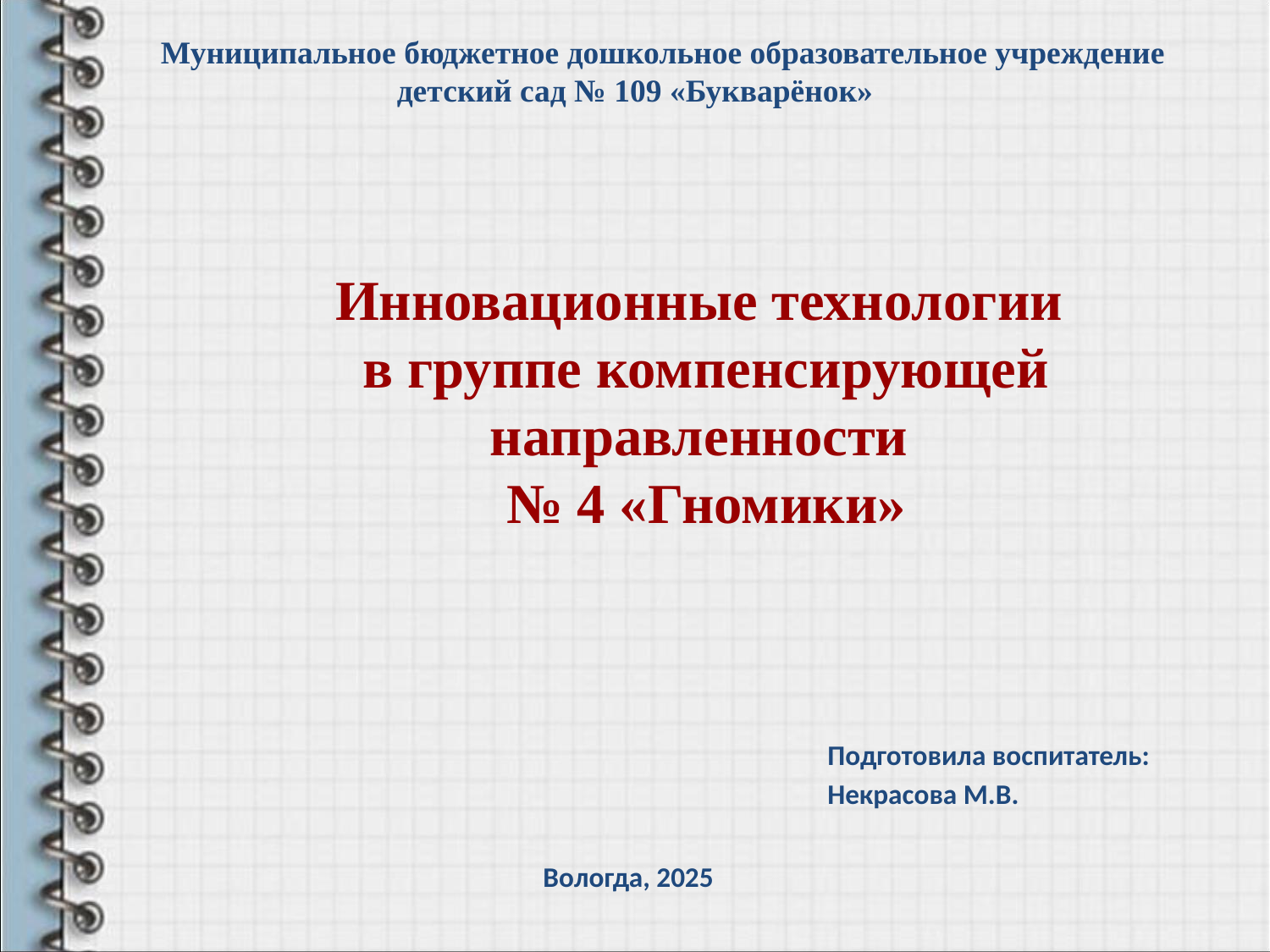

Муниципальное бюджетное дошкольное образовательное учреждение
детский сад № 109 «Букварёнок»

# Инновационные технологии в группе компенсирующей направленности № 4 «Гномики»

                                 Подготовила воспитатель:
                                 Некрасова М.В.
 Вологда, 2025